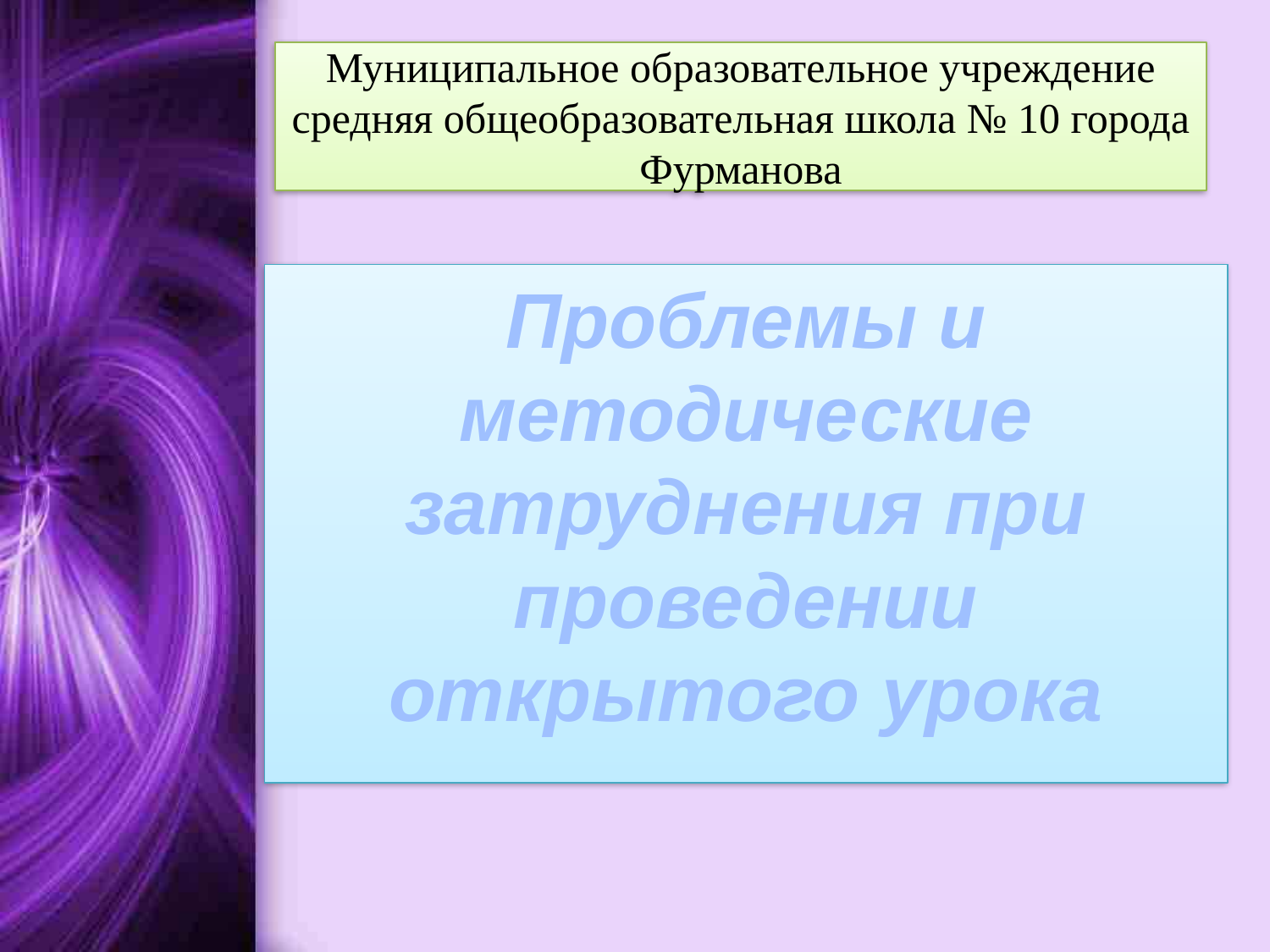

# Муниципальное образовательное учреждение средняя общеобразовательная школа № 10 города Фурманова
Проблемы и методические затруднения при проведении открытого урока